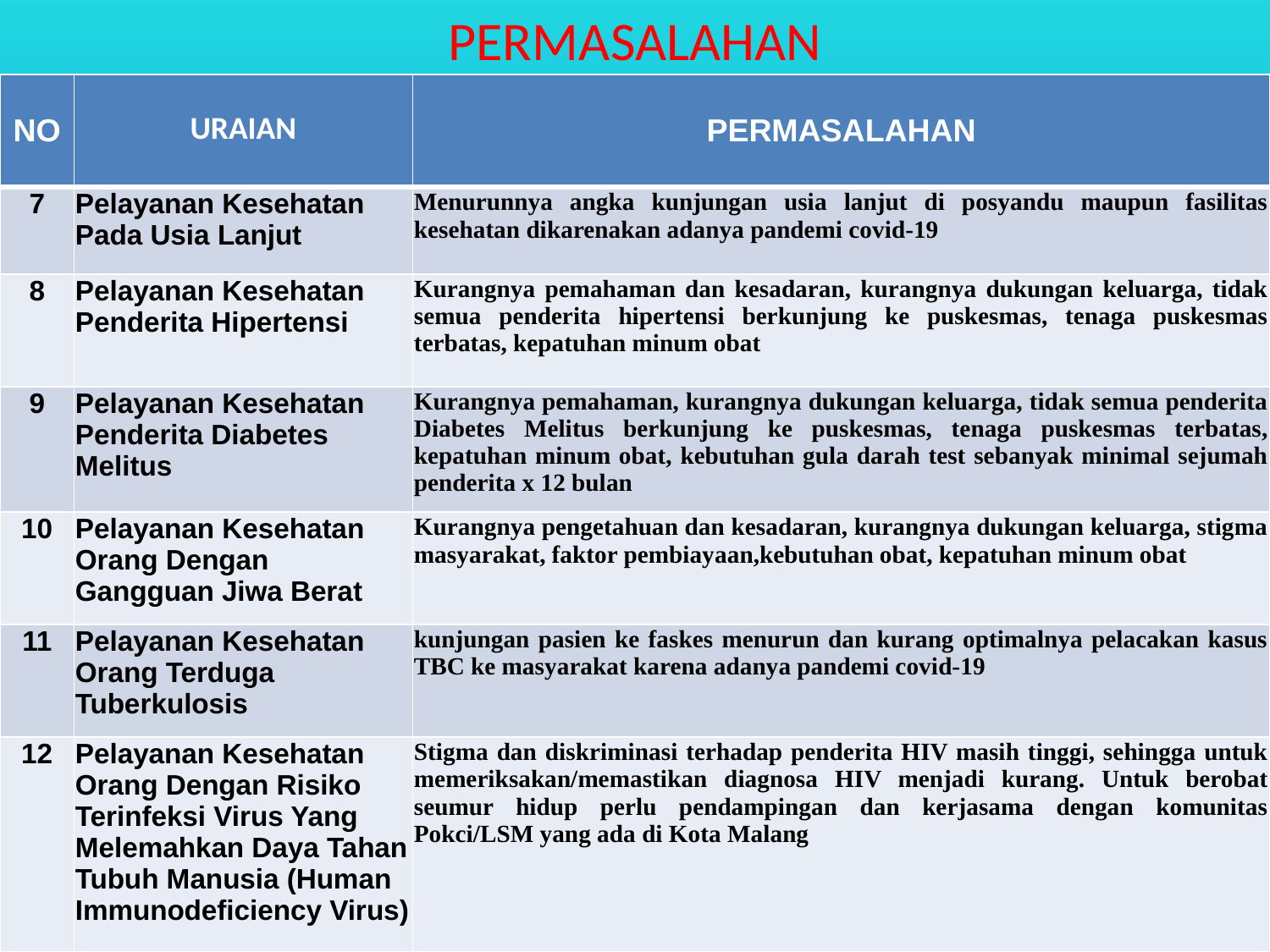

# PERMASALAHAN
| NO | URAIAN | PERMASALAHAN |
| --- | --- | --- |
| 7 | Pelayanan Kesehatan Pada Usia Lanjut | Menurunnya angka kunjungan usia lanjut di posyandu maupun fasilitas kesehatan dikarenakan adanya pandemi covid-19 |
| 8 | Pelayanan Kesehatan Penderita Hipertensi | Kurangnya pemahaman dan kesadaran, kurangnya dukungan keluarga, tidak semua penderita hipertensi berkunjung ke puskesmas, tenaga puskesmas terbatas, kepatuhan minum obat |
| 9 | Pelayanan Kesehatan Penderita Diabetes Melitus | Kurangnya pemahaman, kurangnya dukungan keluarga, tidak semua penderita Diabetes Melitus berkunjung ke puskesmas, tenaga puskesmas terbatas, kepatuhan minum obat, kebutuhan gula darah test sebanyak minimal sejumah penderita x 12 bulan |
| 10 | Pelayanan Kesehatan Orang Dengan Gangguan Jiwa Berat | Kurangnya pengetahuan dan kesadaran, kurangnya dukungan keluarga, stigma masyarakat, faktor pembiayaan,kebutuhan obat, kepatuhan minum obat |
| 11 | Pelayanan Kesehatan Orang Terduga Tuberkulosis | kunjungan pasien ke faskes menurun dan kurang optimalnya pelacakan kasus TBC ke masyarakat karena adanya pandemi covid-19 |
| 12 | Pelayanan Kesehatan Orang Dengan Risiko Terinfeksi Virus Yang Melemahkan Daya Tahan Tubuh Manusia (Human Immunodeficiency Virus) | Stigma dan diskriminasi terhadap penderita HIV masih tinggi, sehingga untuk memeriksakan/memastikan diagnosa HIV menjadi kurang. Untuk berobat seumur hidup perlu pendampingan dan kerjasama dengan komunitas Pokci/LSM yang ada di Kota Malang |